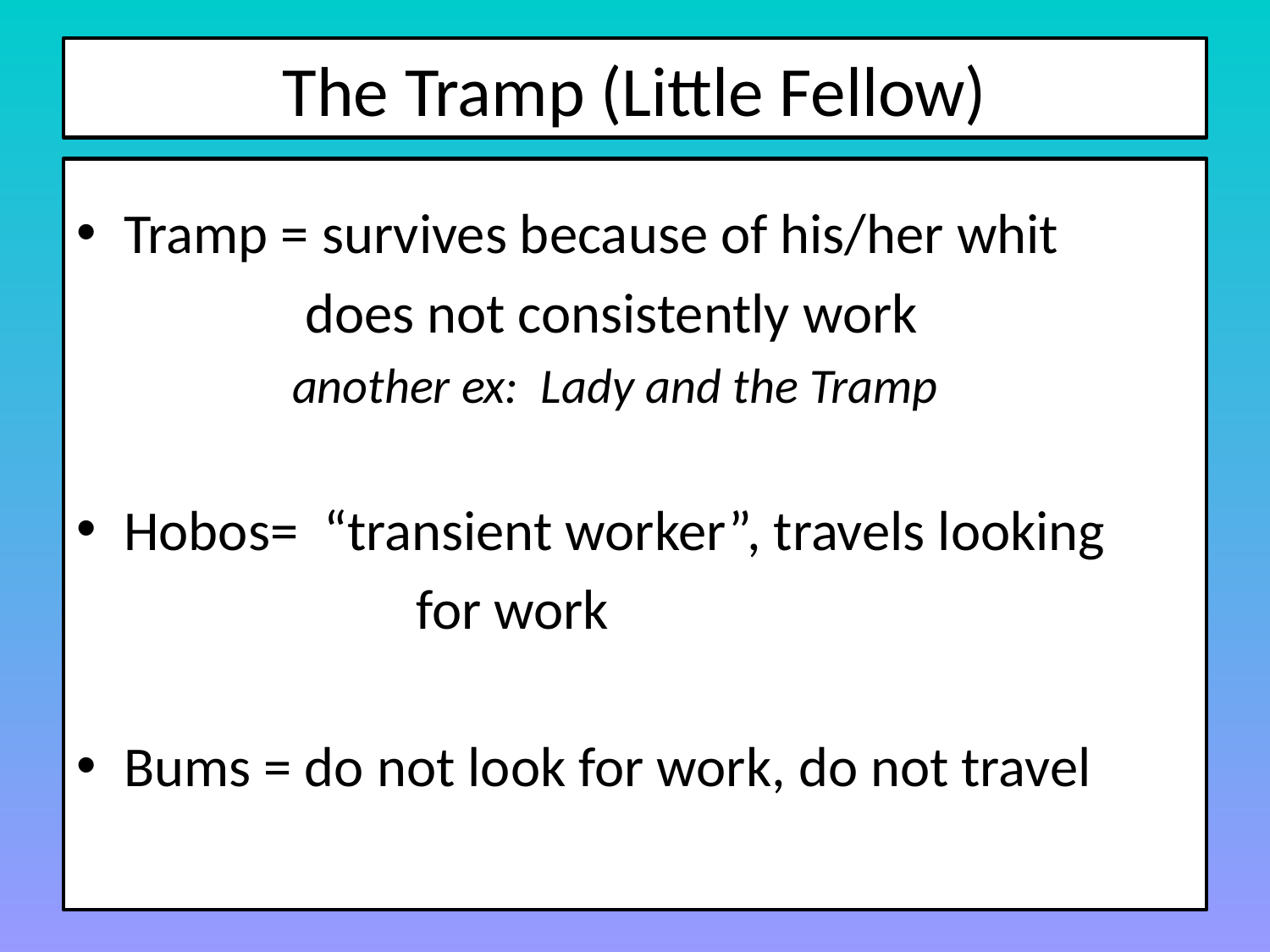

# The Tramp (Little Fellow)

Tramp = survives because of his/her whit
                  does not consistently work
	               another ex:  Lady and the Tramp

Hobos=  “transient worker”, travels looking
			   for work

Bums = do not look for work, do not travel